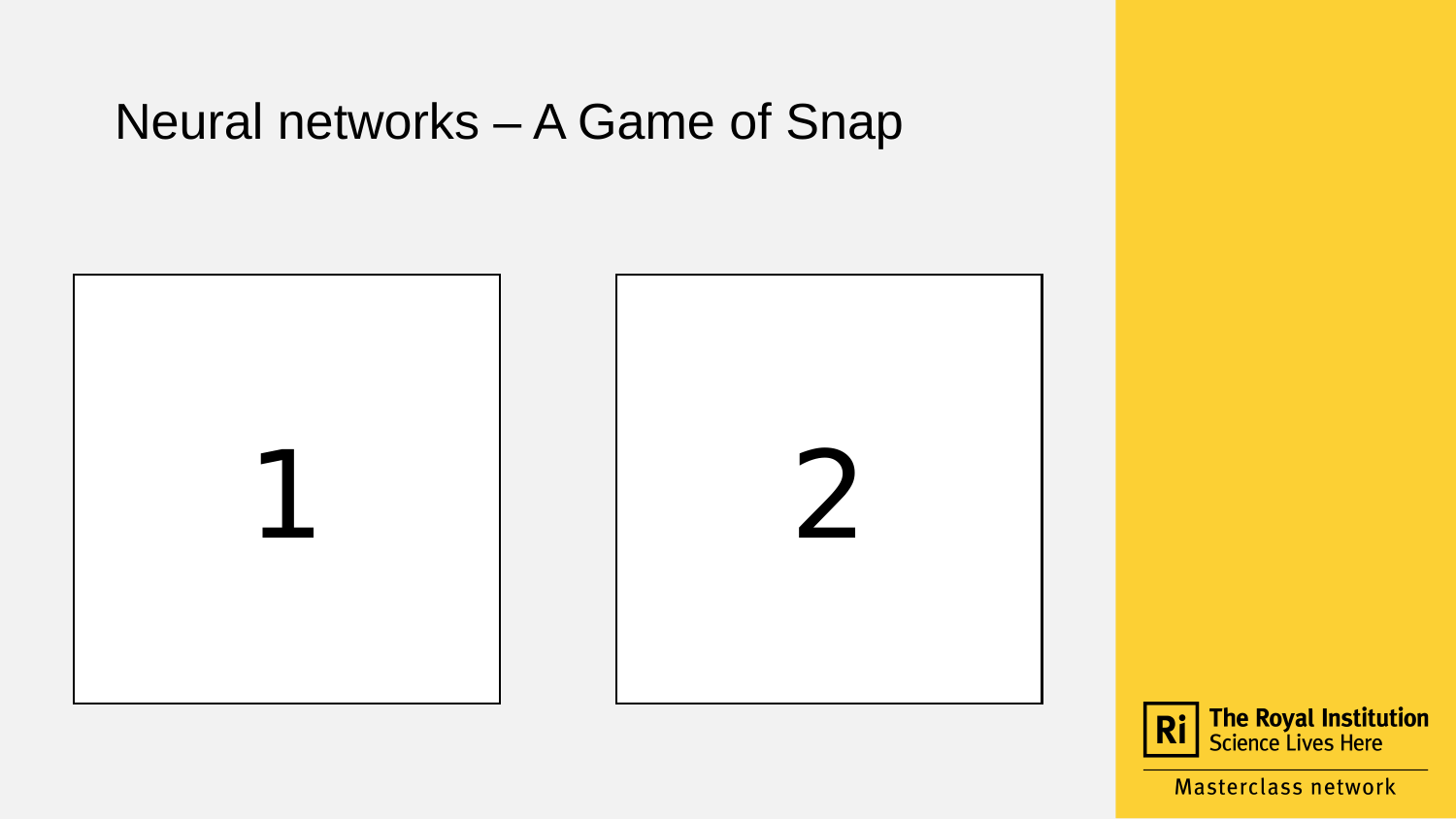

Neural networks – A Game of Snap
1
2